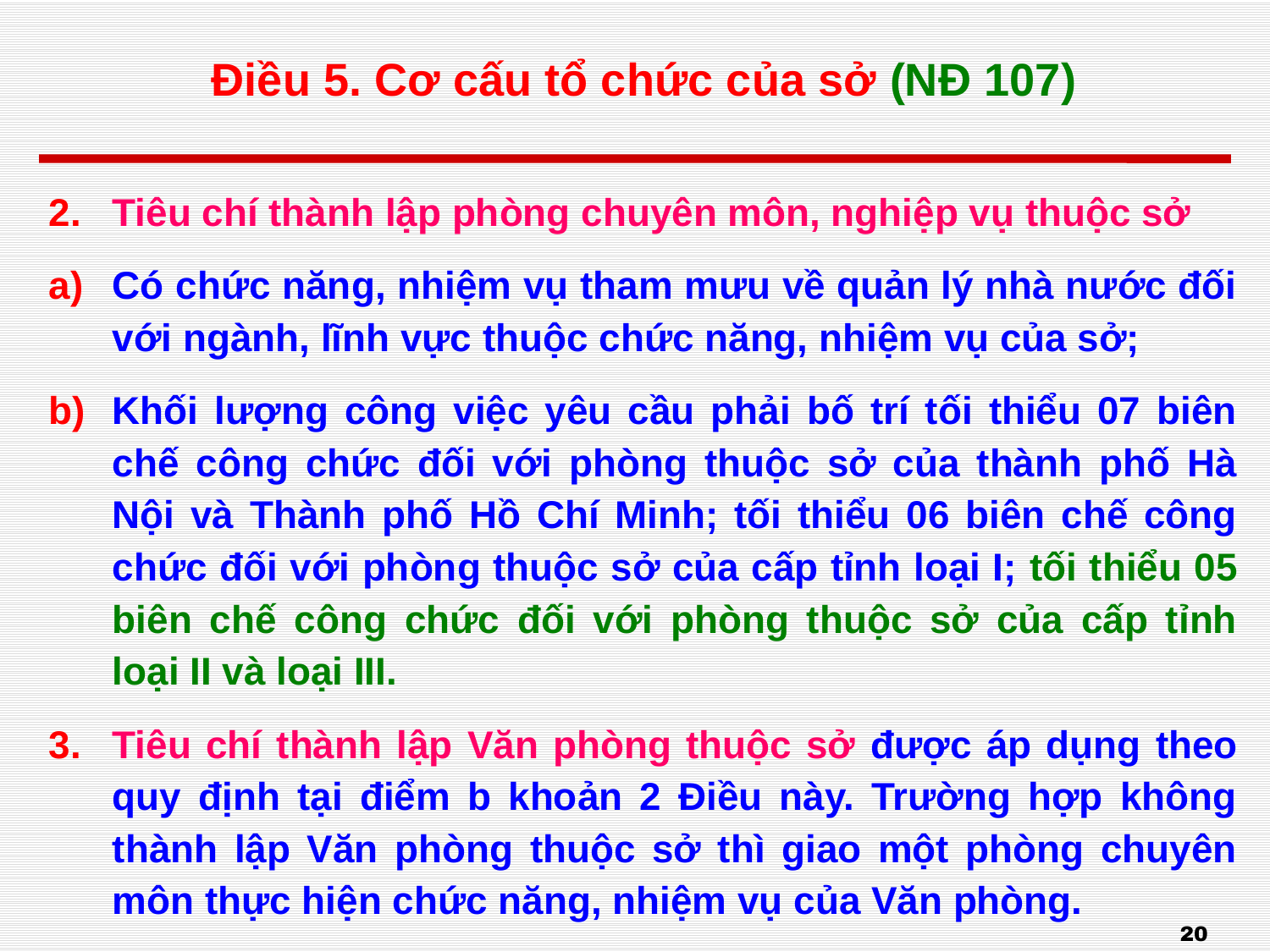

# Điều 5. Cơ cấu tổ chức của sở (NĐ 107)
Tiêu chí thành lập phòng chuyên môn, nghiệp vụ thuộc sở
Có chức năng, nhiệm vụ tham mưu về quản lý nhà nước đối với ngành, lĩnh vực thuộc chức năng, nhiệm vụ của sở;
Khối lượng công việc yêu cầu phải bố trí tối thiểu 07 biên chế công chức đối với phòng thuộc sở của thành phố Hà Nội và Thành phố Hồ Chí Minh; tối thiểu 06 biên chế công chức đối với phòng thuộc sở của cấp tỉnh loại I; tối thiểu 05 biên chế công chức đối với phòng thuộc sở của cấp tỉnh loại II và loại III.
Tiêu chí thành lập Văn phòng thuộc sở được áp dụng theo quy định tại điểm b khoản 2 Điều này. Trường hợp không thành lập Văn phòng thuộc sở thì giao một phòng chuyên môn thực hiện chức năng, nhiệm vụ của Văn phòng.